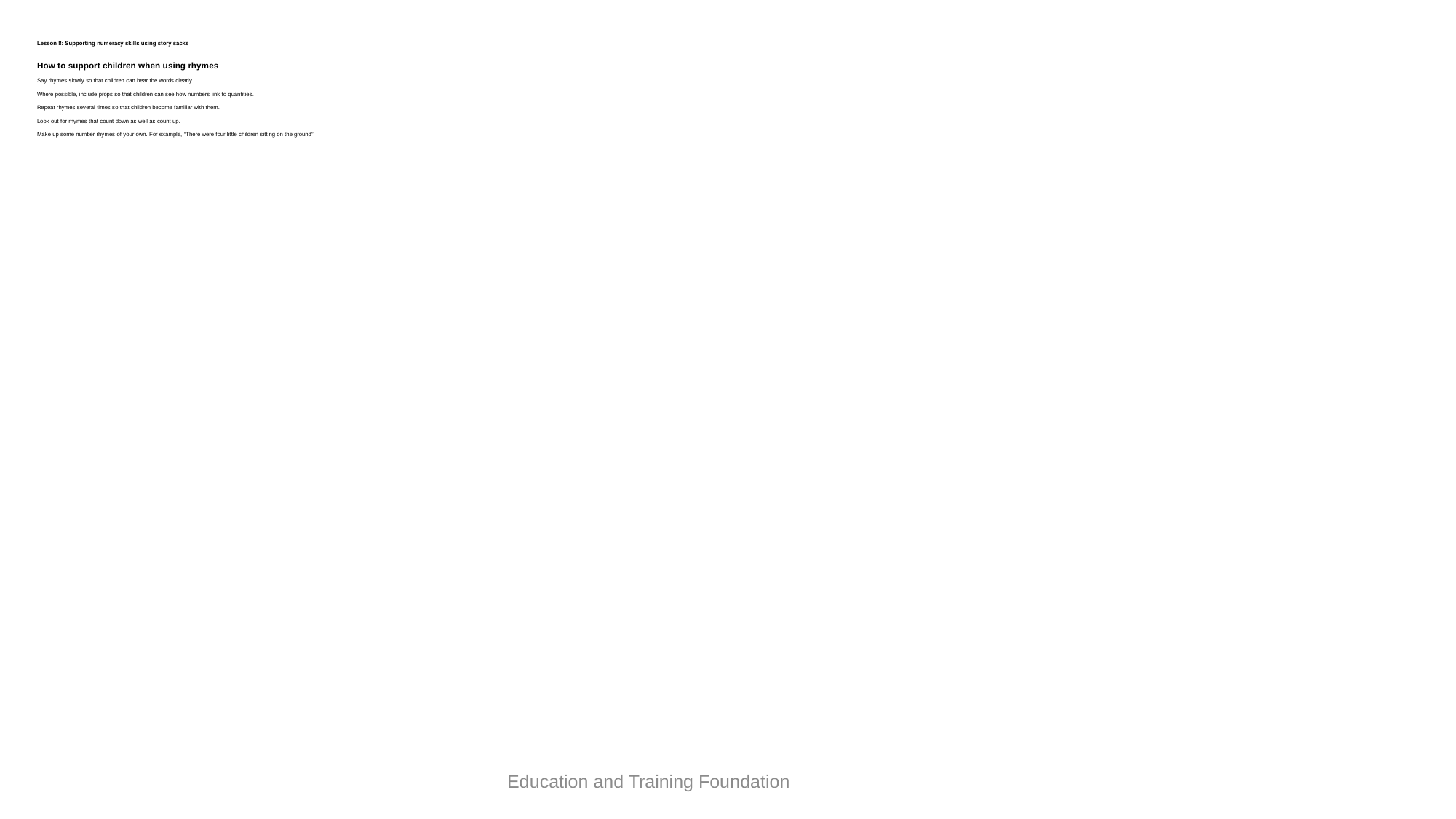

# Lesson 8: Supporting numeracy skills using story sacks How to support children when using rhymes Say rhymes slowly so that children can hear the words clearly. Where possible, include props so that children can see how numbers link to quantities. Repeat rhymes several times so that children become familiar with them. Look out for rhymes that count down as well as count up. Make up some number rhymes of your own. For example, “There were four little children sitting on the ground”.
Education and Training Foundation